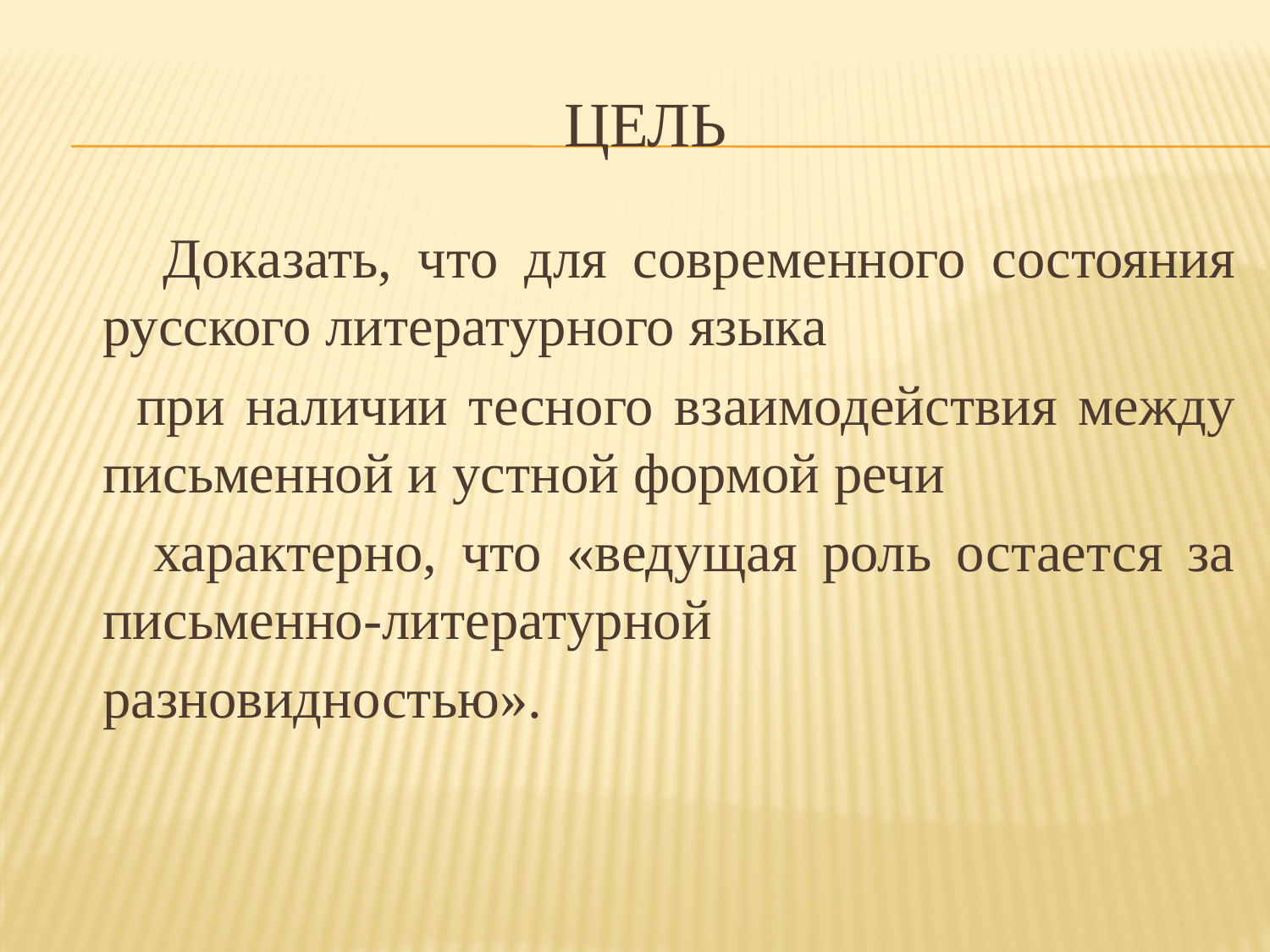

# Цель
    Доказать, что для современного состояния русского литературного языка
    при наличии тесного взаимодействия между письменной и устной формой речи
    характерно, что «ведущая роль остается за письменно-литературной
	разновидностью».